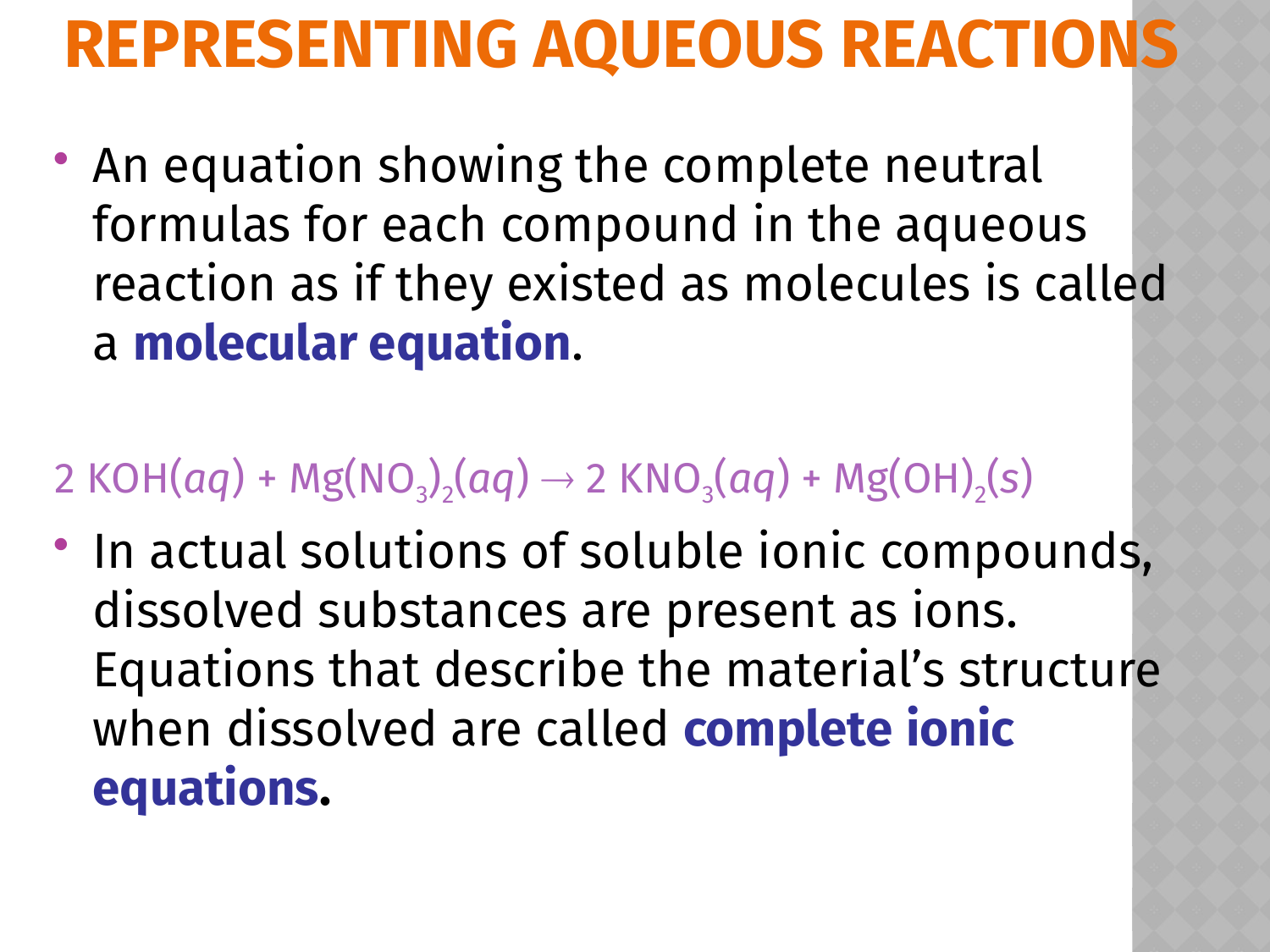

# Representing Aqueous Reactions
An equation showing the complete neutral formulas for each compound in the aqueous reaction as if they existed as molecules is called a molecular equation.

2 KOH(aq) + Mg(NO3)2(aq) → 2 KNO3(aq) + Mg(OH)2(s)
In actual solutions of soluble ionic compounds, dissolved substances are present as ions. Equations that describe the material’s structure when dissolved are called complete ionic equations.